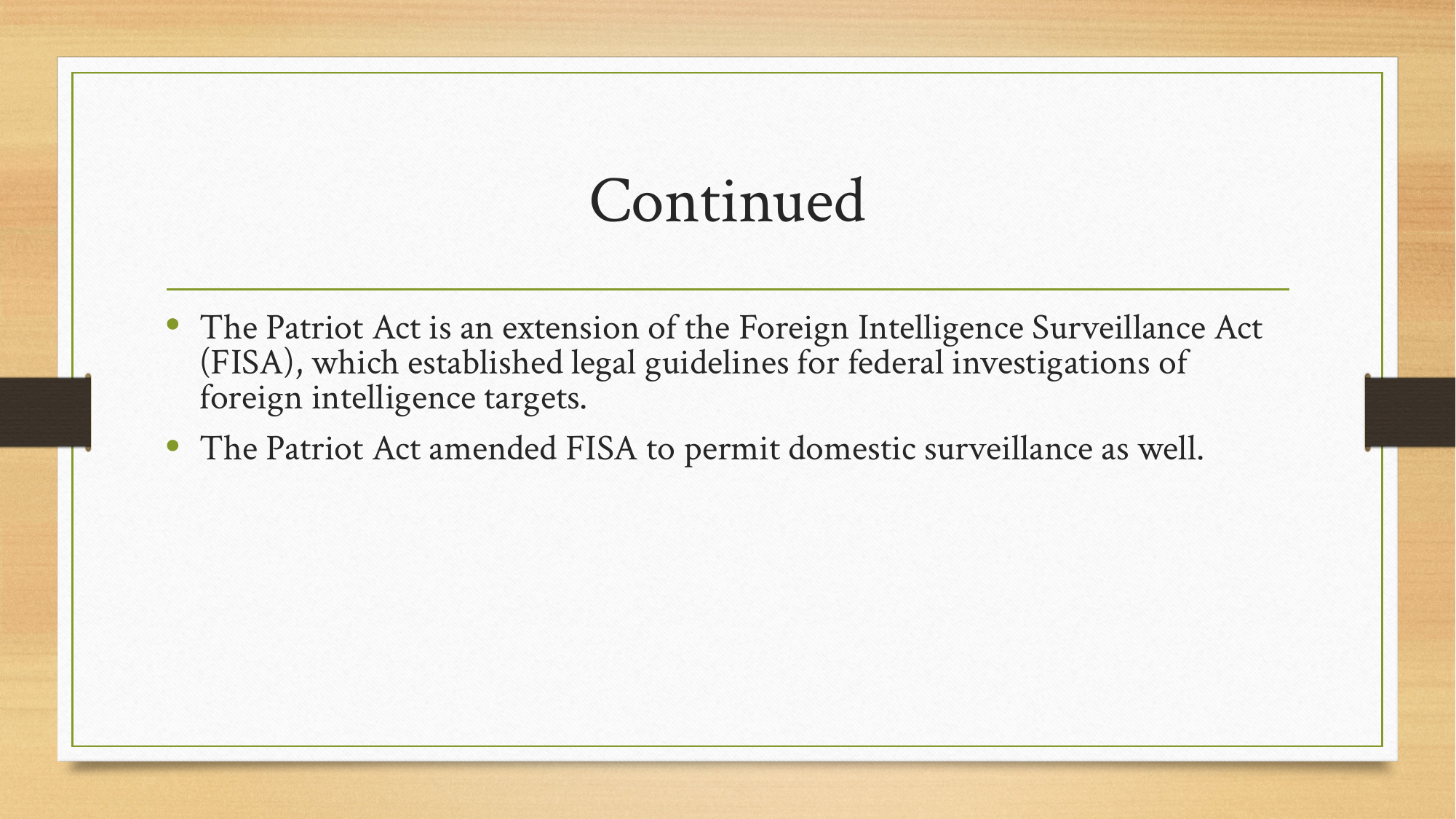

# Continued
The Patriot Act is an extension of the Foreign Intelligence Surveillance Act (FISA), which established legal guidelines for federal investigations of foreign intelligence targets.
The Patriot Act amended FISA to permit domestic surveillance as well.